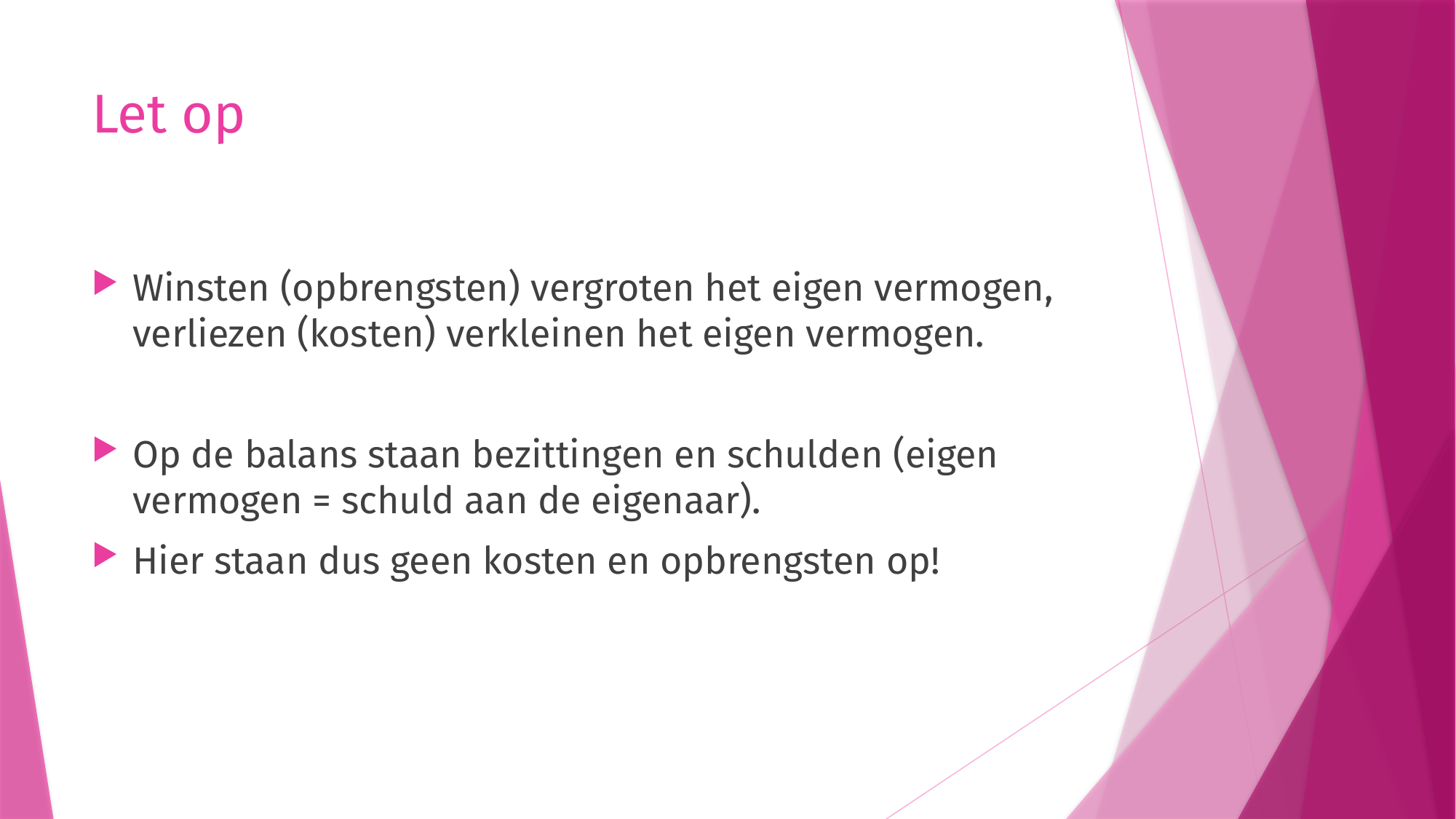

# Let op
Winsten (opbrengsten) vergroten het eigen vermogen, verliezen (kosten) verkleinen het eigen vermogen.

Op de balans staan bezittingen en schulden (eigen vermogen = schuld aan de eigenaar).
Hier staan dus geen kosten en opbrengsten op!